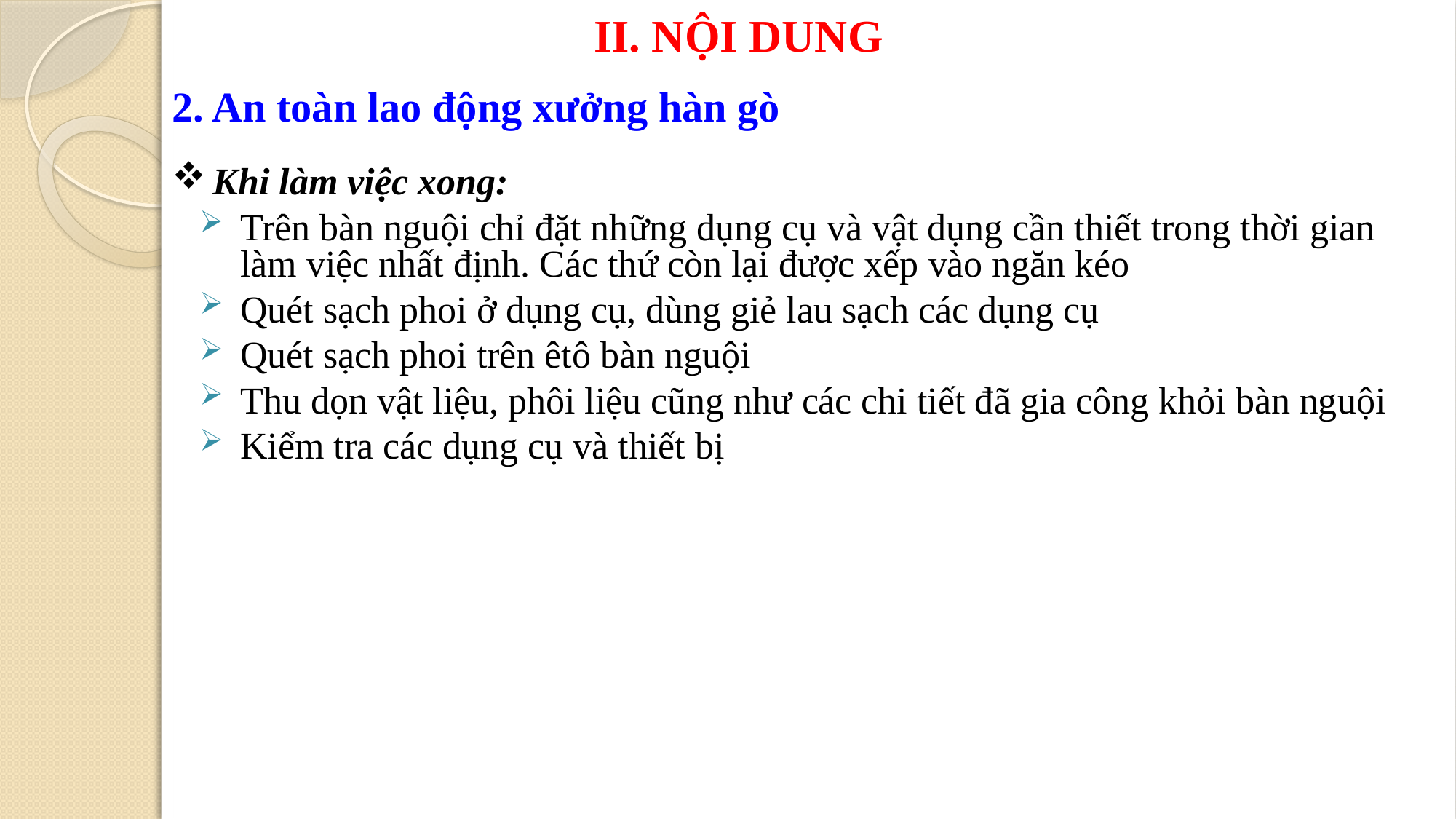

# II. NỘI DUNG
2. An toàn lao động xưởng hàn gò
Khi làm việc xong:
Trên bàn nguội chỉ đặt những dụng cụ và vật dụng cần thiết trong thời gian làm việc nhất định. Các thứ còn lại được xếp vào ngăn kéo
Quét sạch phoi ở dụng cụ, dùng giẻ lau sạch các dụng cụ
Quét sạch phoi trên êtô bàn nguội
Thu dọn vật liệu, phôi liệu cũng như các chi tiết đã gia công khỏi bàn nguội
Kiểm tra các dụng cụ và thiết bị